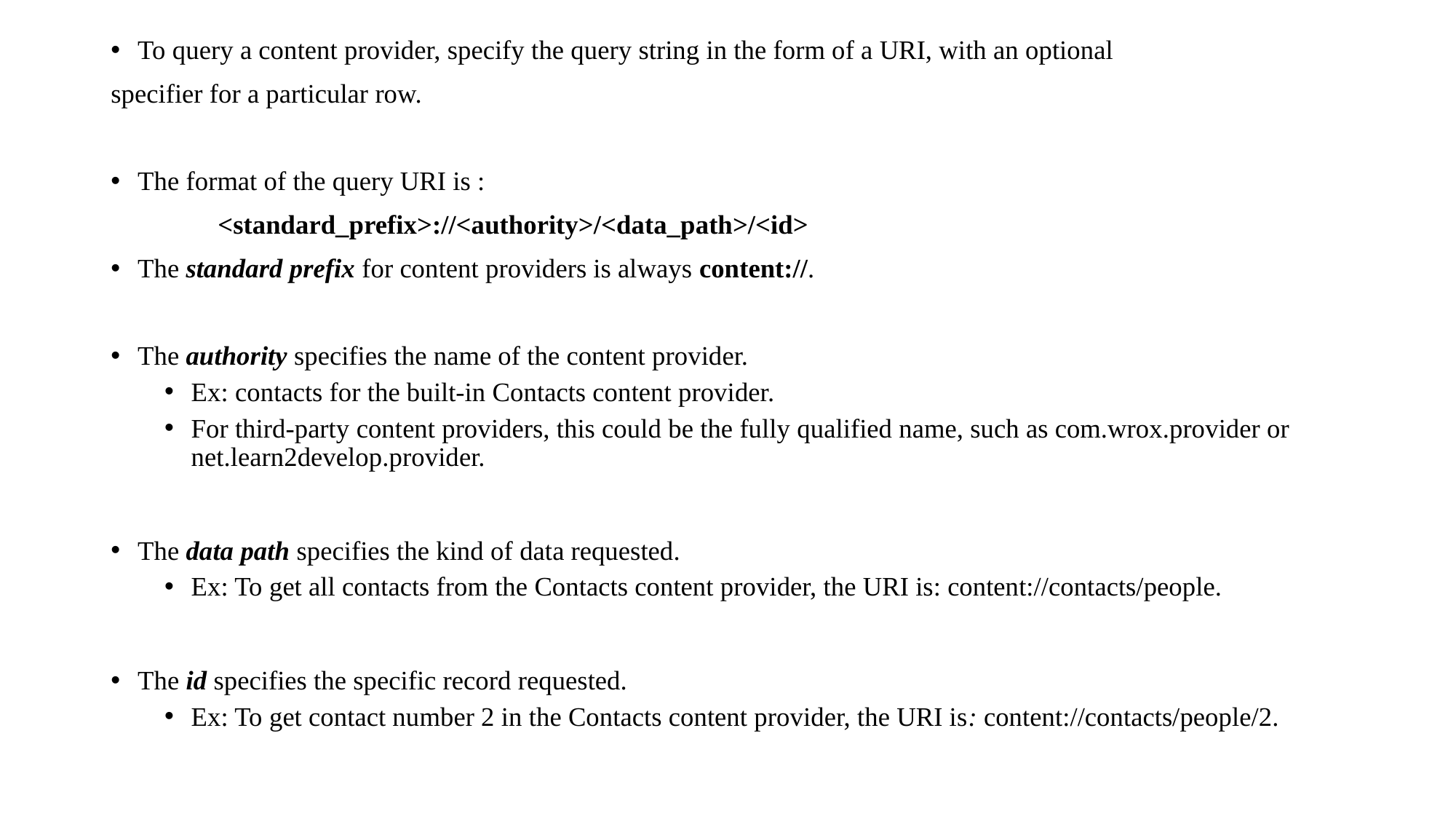

To query a content provider, specify the query string in the form of a URI, with an optional
specifier for a particular row.

The format of the query URI is :
		<standard_prefix>://<authority>/<data_path>/<id>
The standard prefix for content providers is always content://.

The authority specifies the name of the content provider.
Ex: contacts for the built-in Contacts content provider.
For third-party content providers, this could be the fully qualified name, such as com.wrox.provider or net.learn2develop.provider.

The data path specifies the kind of data requested.
Ex: To get all contacts from the Contacts content provider, the URI is: content://contacts/people.

The id specifies the specific record requested.
Ex: To get contact number 2 in the Contacts content provider, the URI is: content://contacts/people/2.